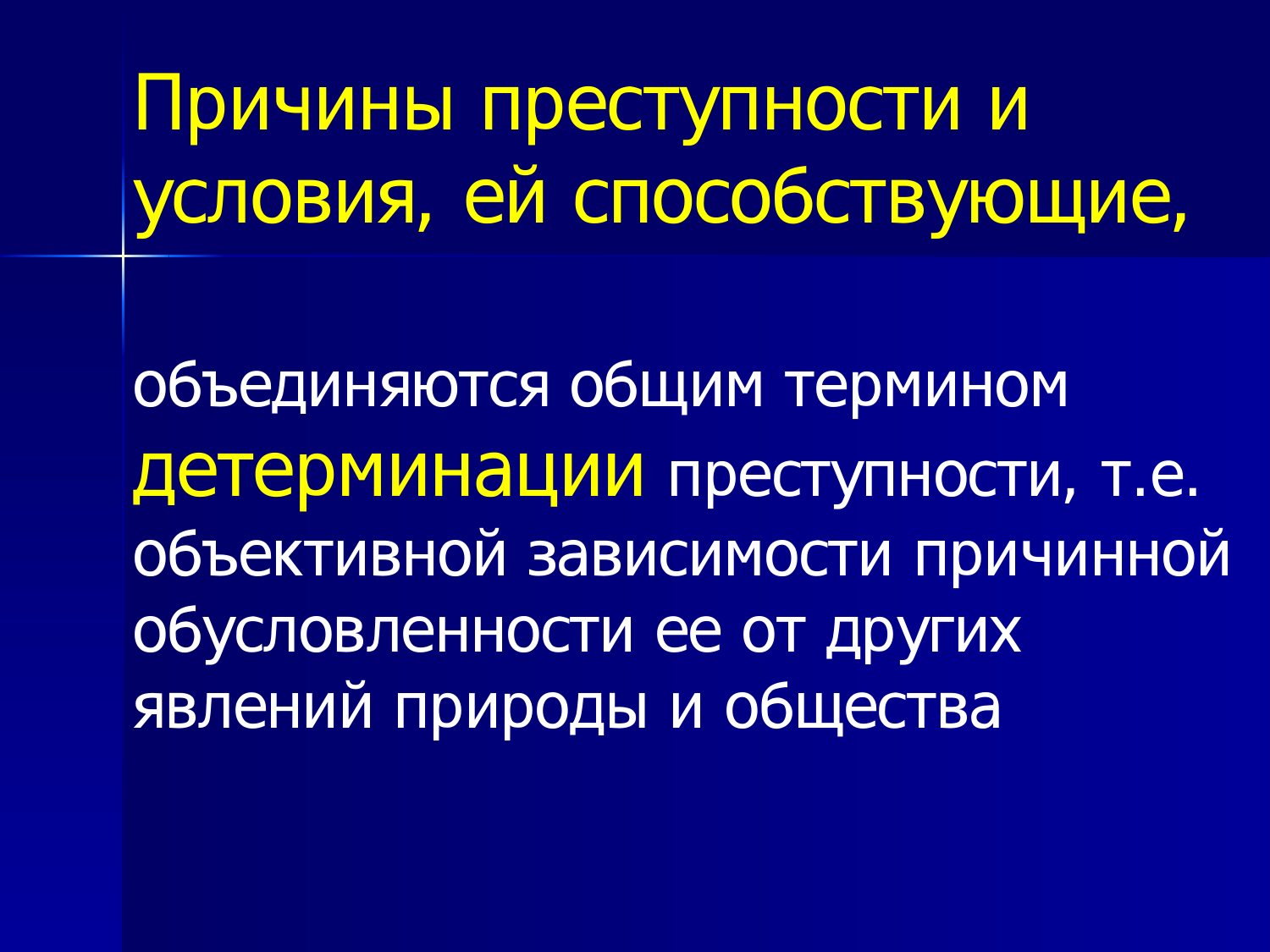

Причины преступности и условия, ей способствующие,

объединяются общим термином детерминации преступности, т.е. объективной зависимости причинной обусловленности ее от других явлений природы и общества